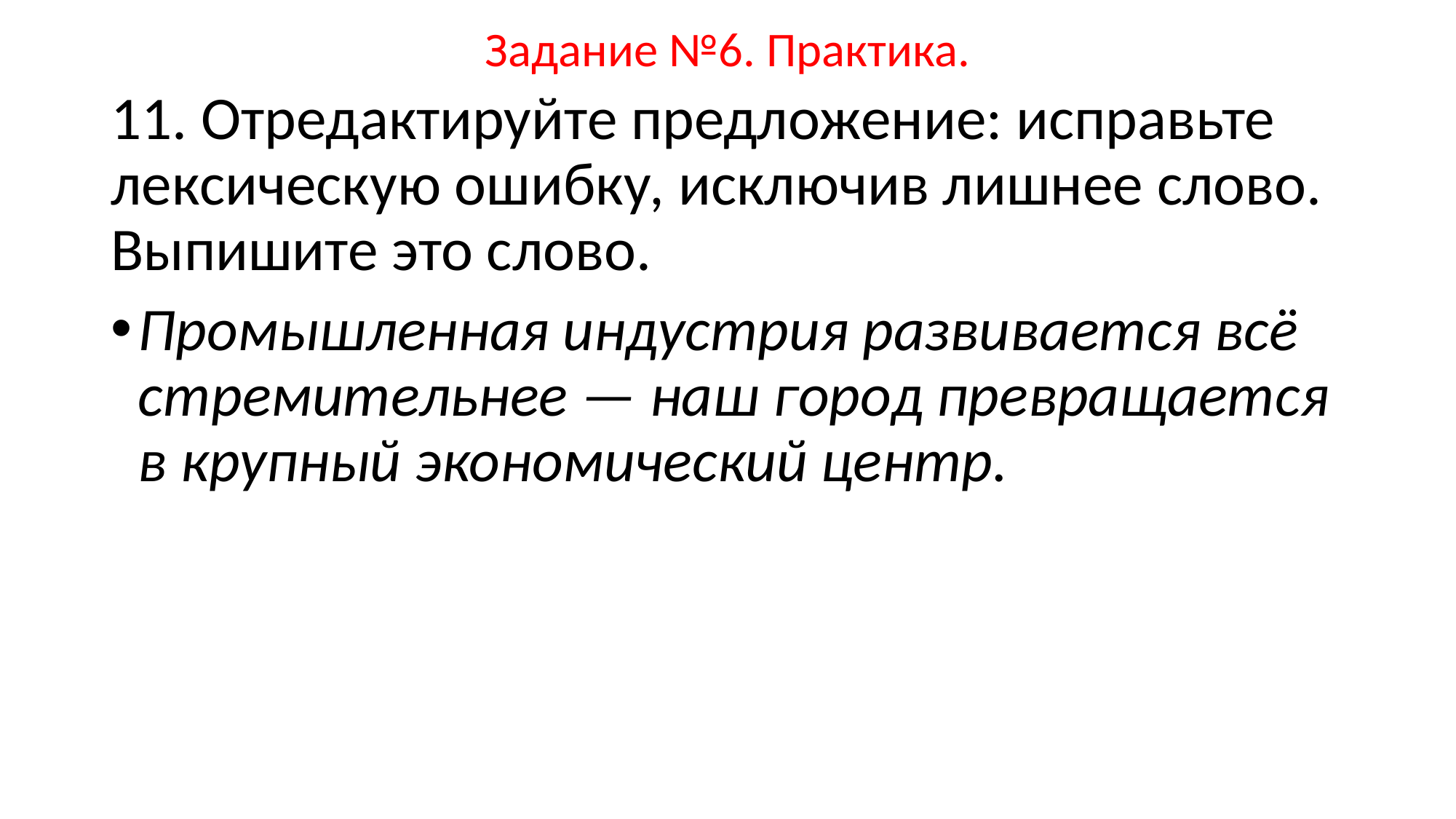

# Задание №6. Практика.
11. Отредактируйте предложение: исправьте лексическую ошибку, исключив лишнее слово. Выпишите это слово.
Промышленная индустрия развивается всё стремительнее — наш город превращается в крупный экономический центр.